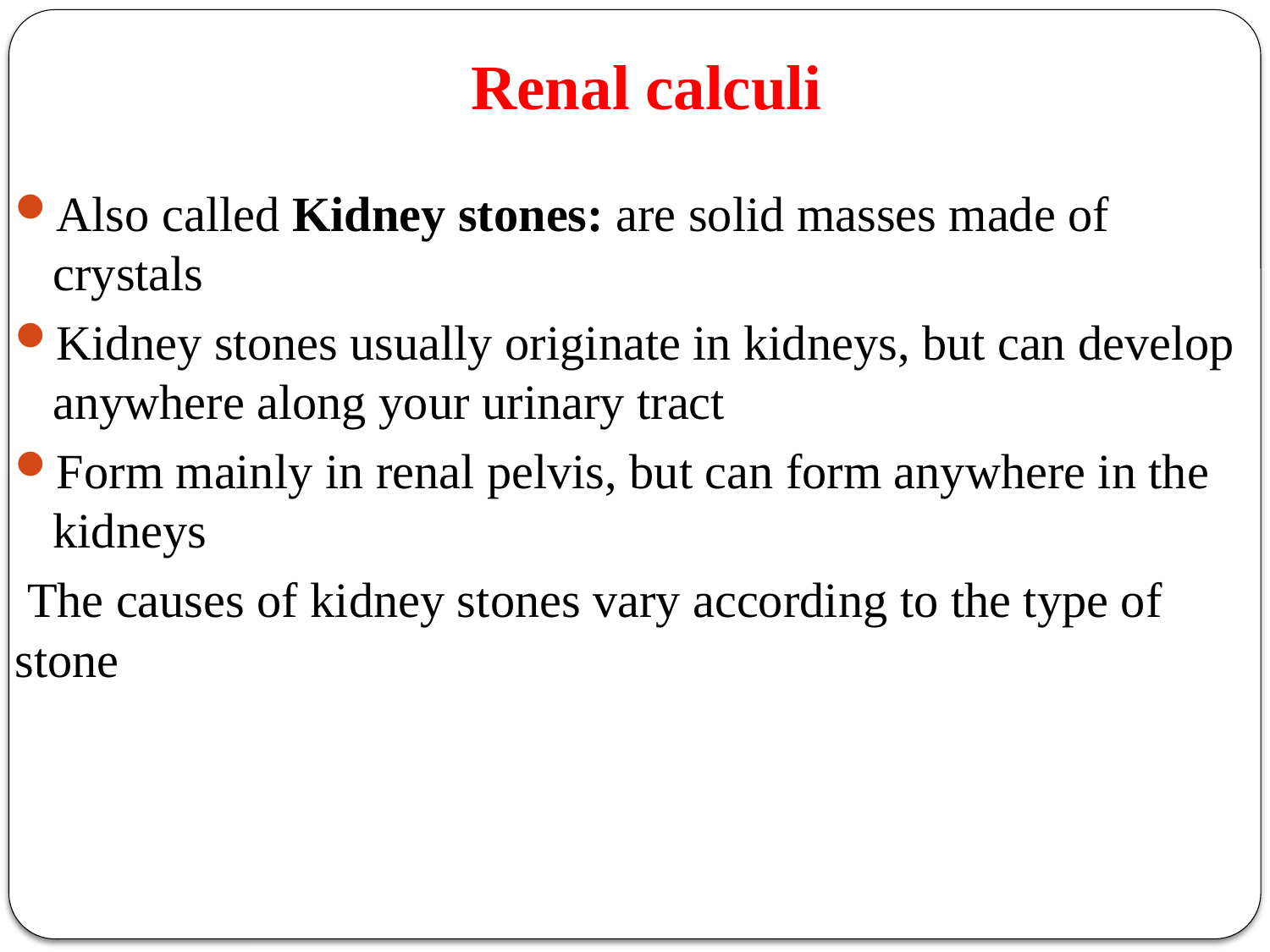

# Renal calculi
Also called Kidney stones: are solid masses made of crystals
Kidney stones usually originate in kidneys, but can develop anywhere along your urinary tract
Form mainly in renal pelvis, but can form anywhere in the kidneys
 The causes of kidney stones vary according to the type of   stone